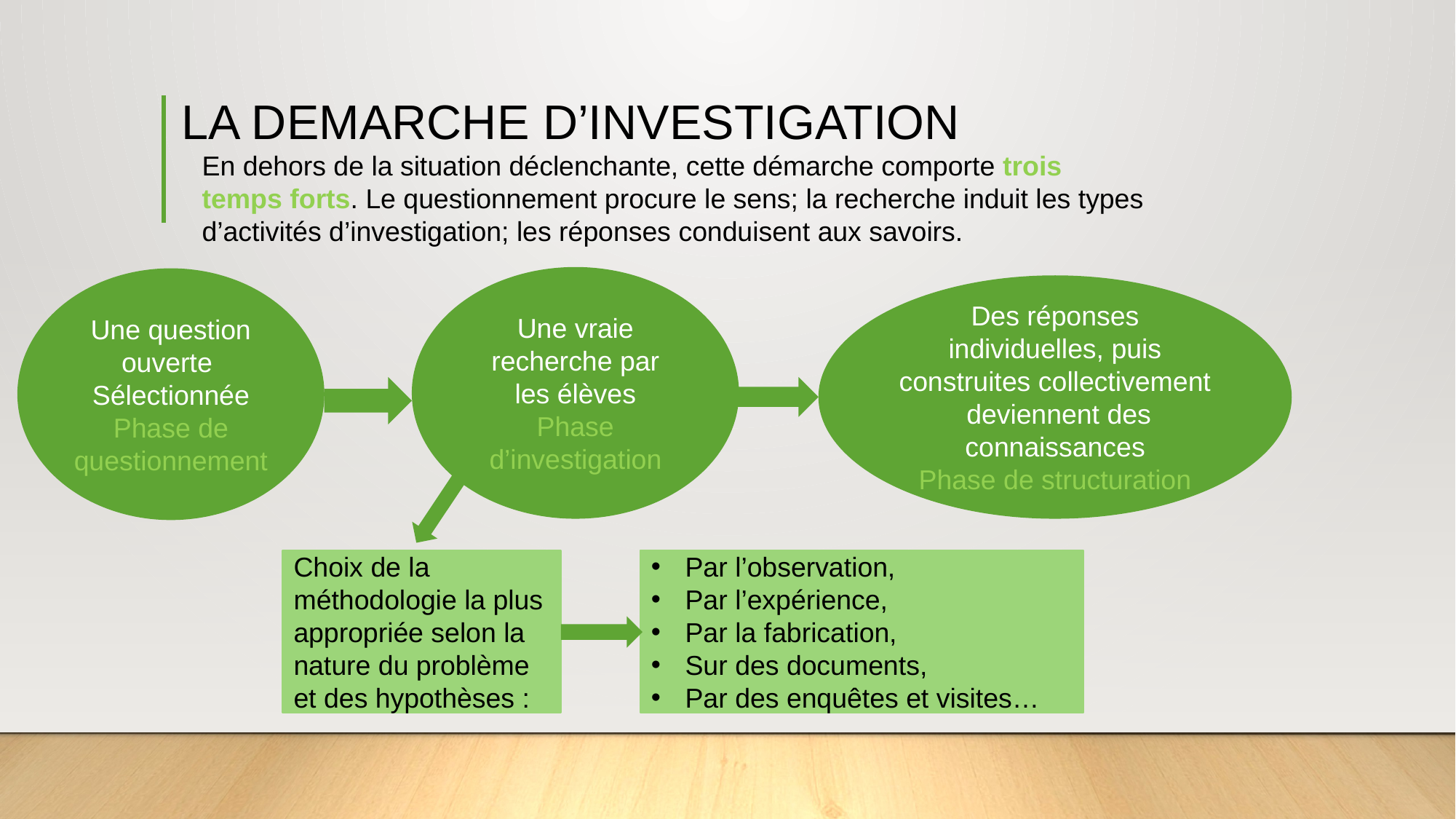

# LA DEMARCHE D’INVESTIGATION
En dehors de la situation déclenchante, cette démarche comporte trois temps forts. Le questionnement procure le sens; la recherche induit les types d’activités d’investigation; les réponses conduisent aux savoirs.
Une vraie recherche par les élèves
Phase d’investigation
Une question ouverte
Sélectionnée
Phase de questionnement
Des réponses individuelles, puis construites collectivement  deviennent des connaissances
Phase de structuration

Par l’observation,
Par l’expérience,
Par la fabrication,
Sur des documents,
Par des enquêtes et visites…
Choix de la méthodologie la plus appropriée selon la nature du problème et des hypothèses :